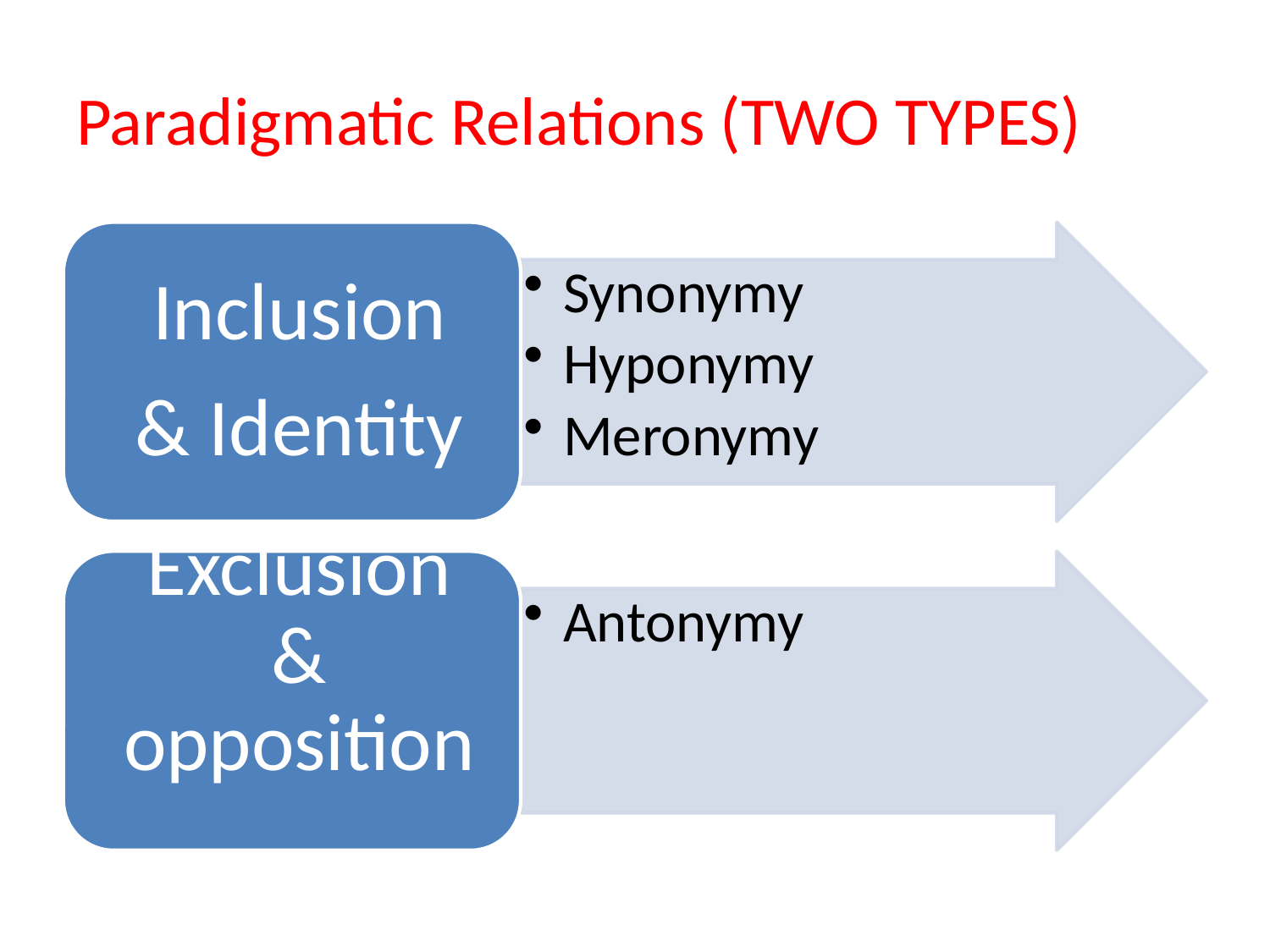

# Paradigmatic Relations (TWO TYPES)
Synonymy
Hyponymy
Meronymy
Inclusion
& Identity
Antonymy

Exclusion & opposition